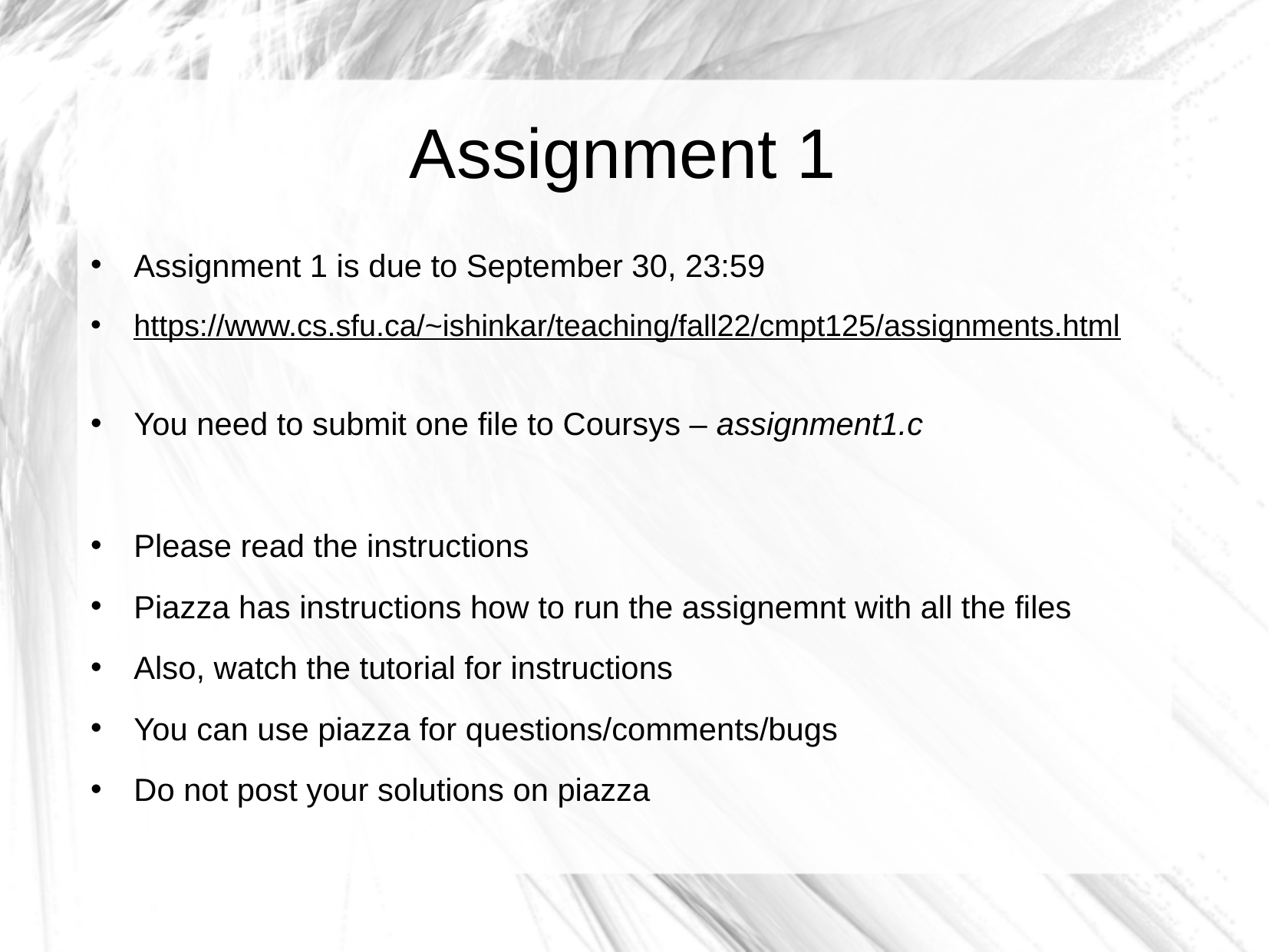

Assignment 1
Assignment 1 is due to September 30, 23:59
https://www.cs.sfu.ca/~ishinkar/teaching/fall22/cmpt125/assignments.html
You need to submit one file to Coursys – assignment1.c

Please read the instructions
Piazza has instructions how to run the assignemnt with all the files
Also, watch the tutorial for instructions
You can use piazza for questions/comments/bugs
Do not post your solutions on piazza